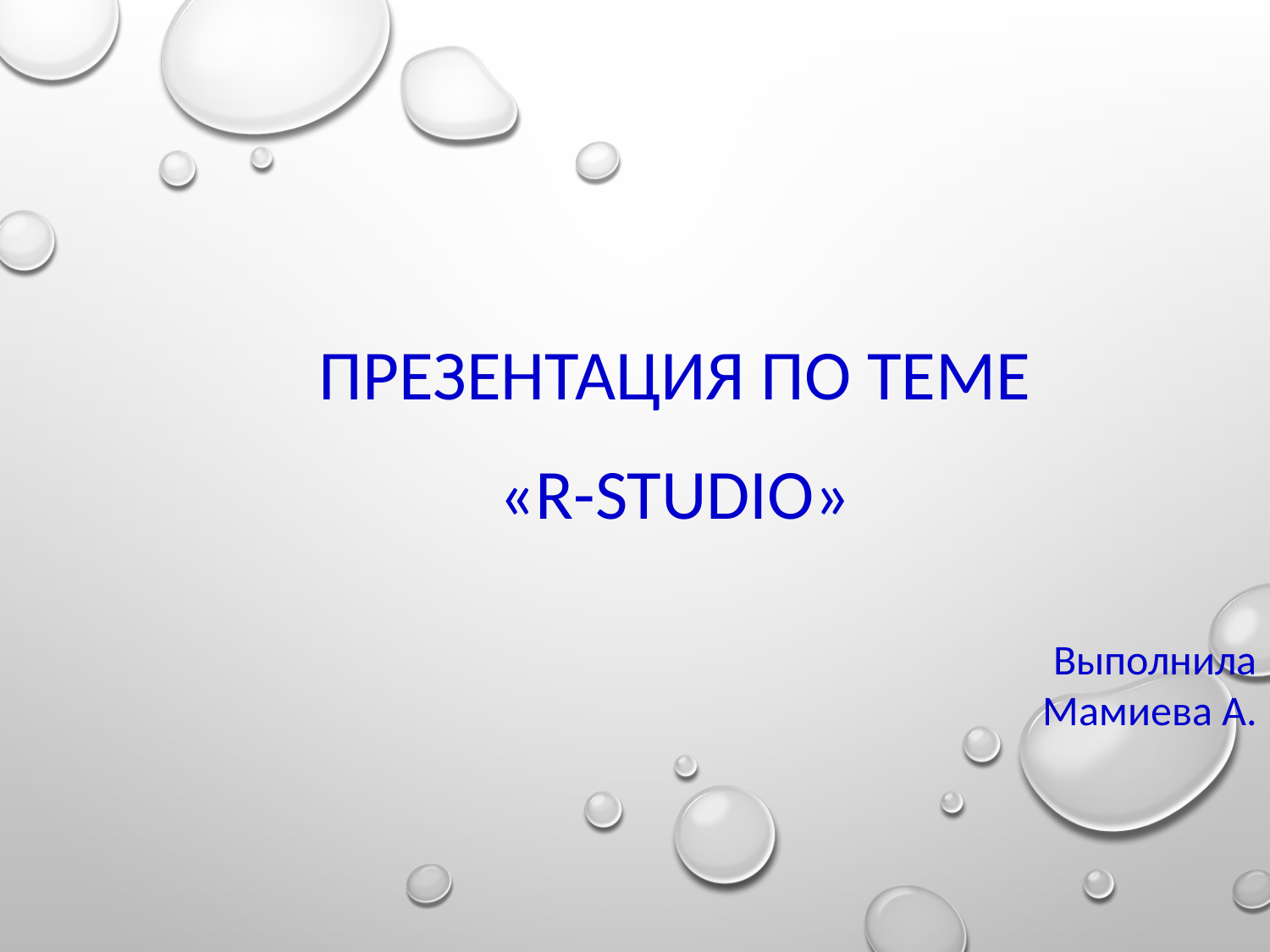

презентация по теме
«R-studio»
Выполнила
Мамиева А.